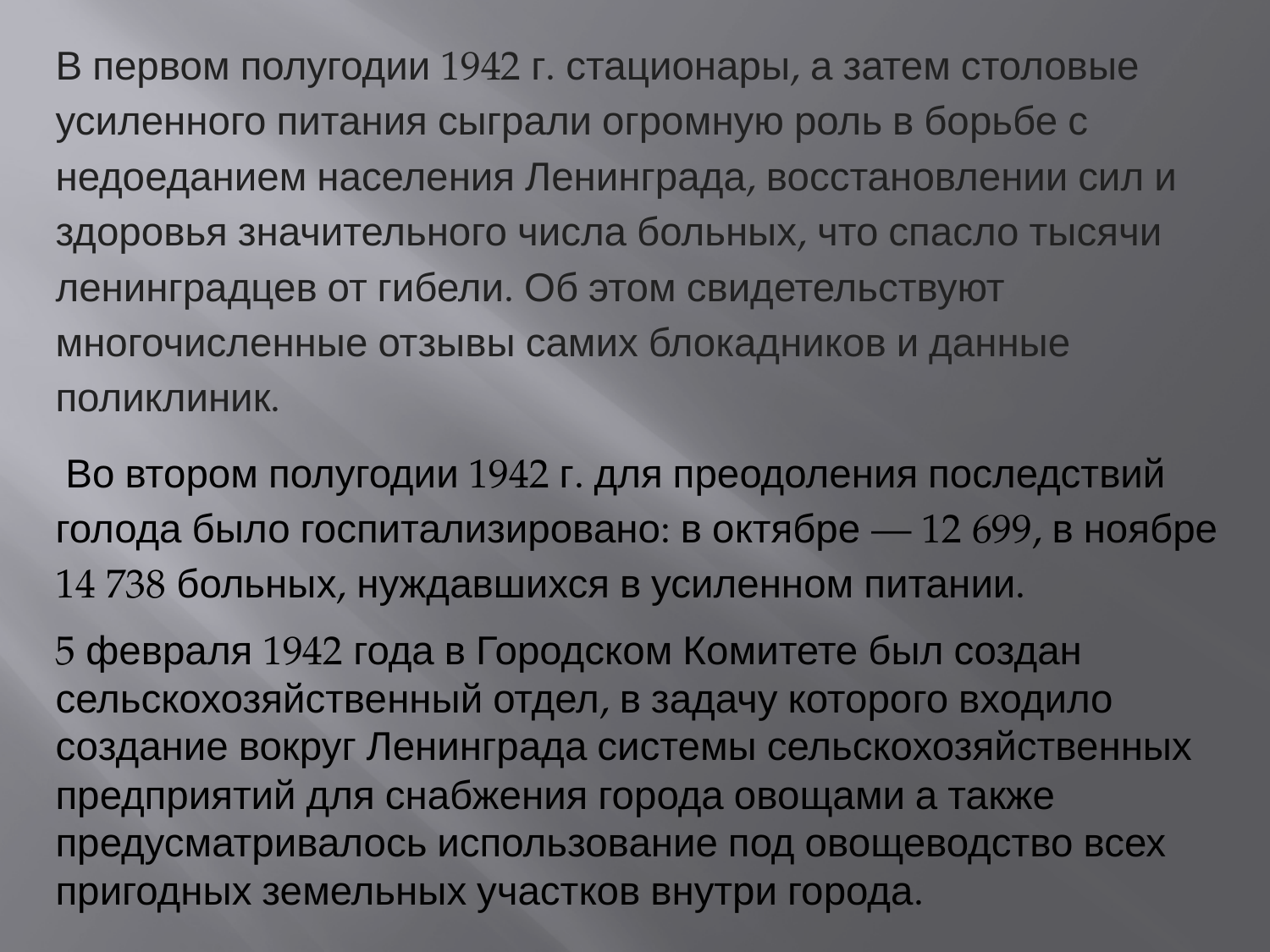

В первом полугодии 1942 г. стационары, а затем столовые усиленного питания сыграли огромную роль в борьбе с недоеданием населения Ленинграда, восстановлении сил и здоровья значительного числа больных, что спасло тысячи ленинградцев от гибели. Об этом свидетельствуют многочисленные отзывы самих блокадников и данные поликлиник.
 Во втором полугодии 1942 г. для преодоления последствий голода было госпитализировано: в октябре — 12 699, в ноябре 14 738 больных, нуждавшихся в усиленном питании.
5 февраля 1942 года в Городском Комитете был создан сельскохозяйственный отдел, в задачу которого входило создание вокруг Ленинграда системы сельскохозяйственных предприятий для снабжения города овощами а также предусматривалось использование под овощеводство всех пригодных земельных участков внутри города.